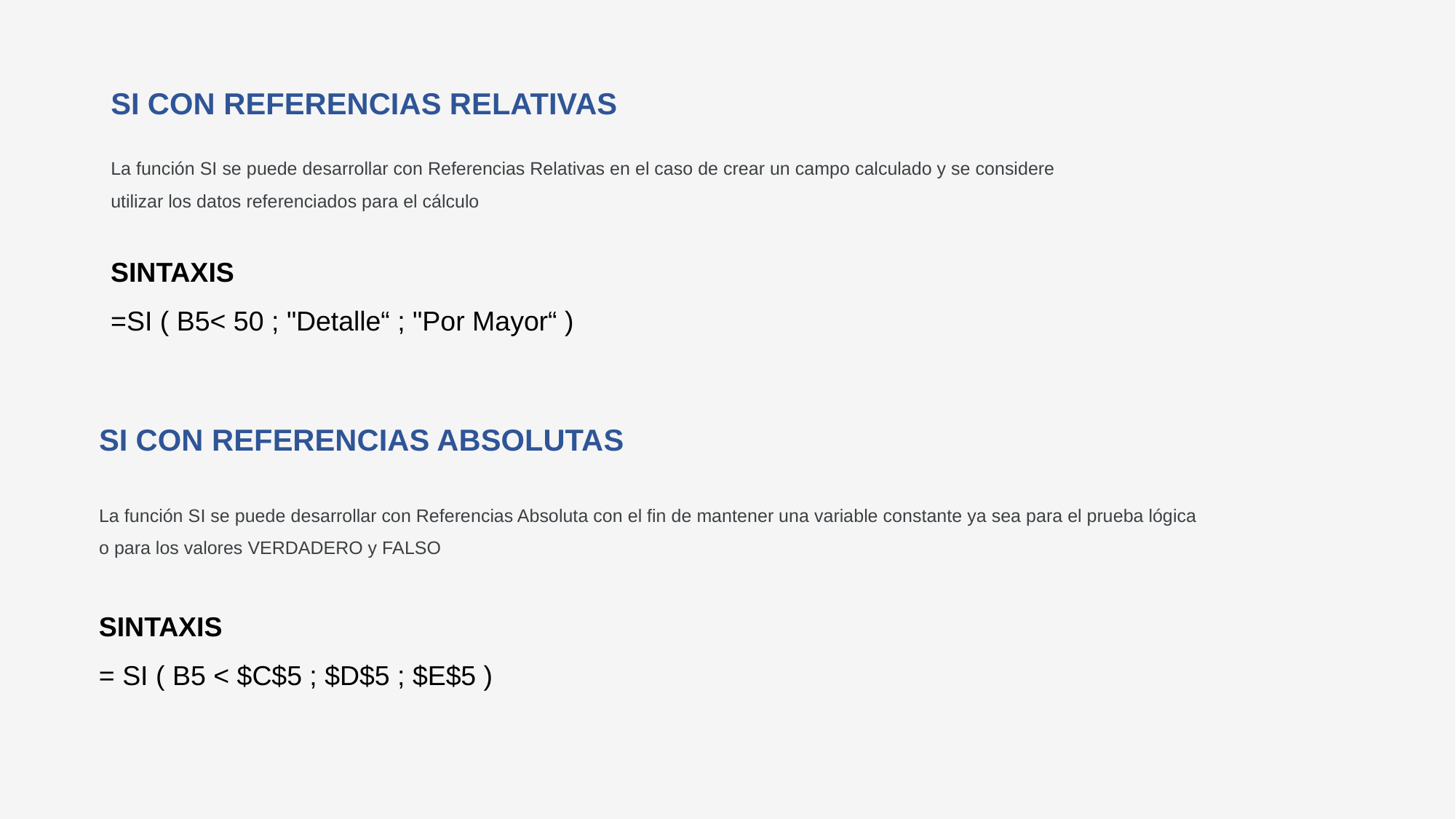

# SI CON REFERENCIAS RELATIVAS
La función SI se puede desarrollar con Referencias Relativas en el caso de crear un campo calculado y se considere utilizar los datos referenciados para el cálculo
SINTAXIS
=SI ( B5< 50 ; "Detalle“ ; "Por Mayor“ )

SI CON REFERENCIAS ABSOLUTAS
La función SI se puede desarrollar con Referencias Absoluta con el fin de mantener una variable constante ya sea para el prueba lógica o para los valores VERDADERO y FALSO
SINTAXIS
= SI ( B5 < $C$5 ; $D$5 ; $E$5 )